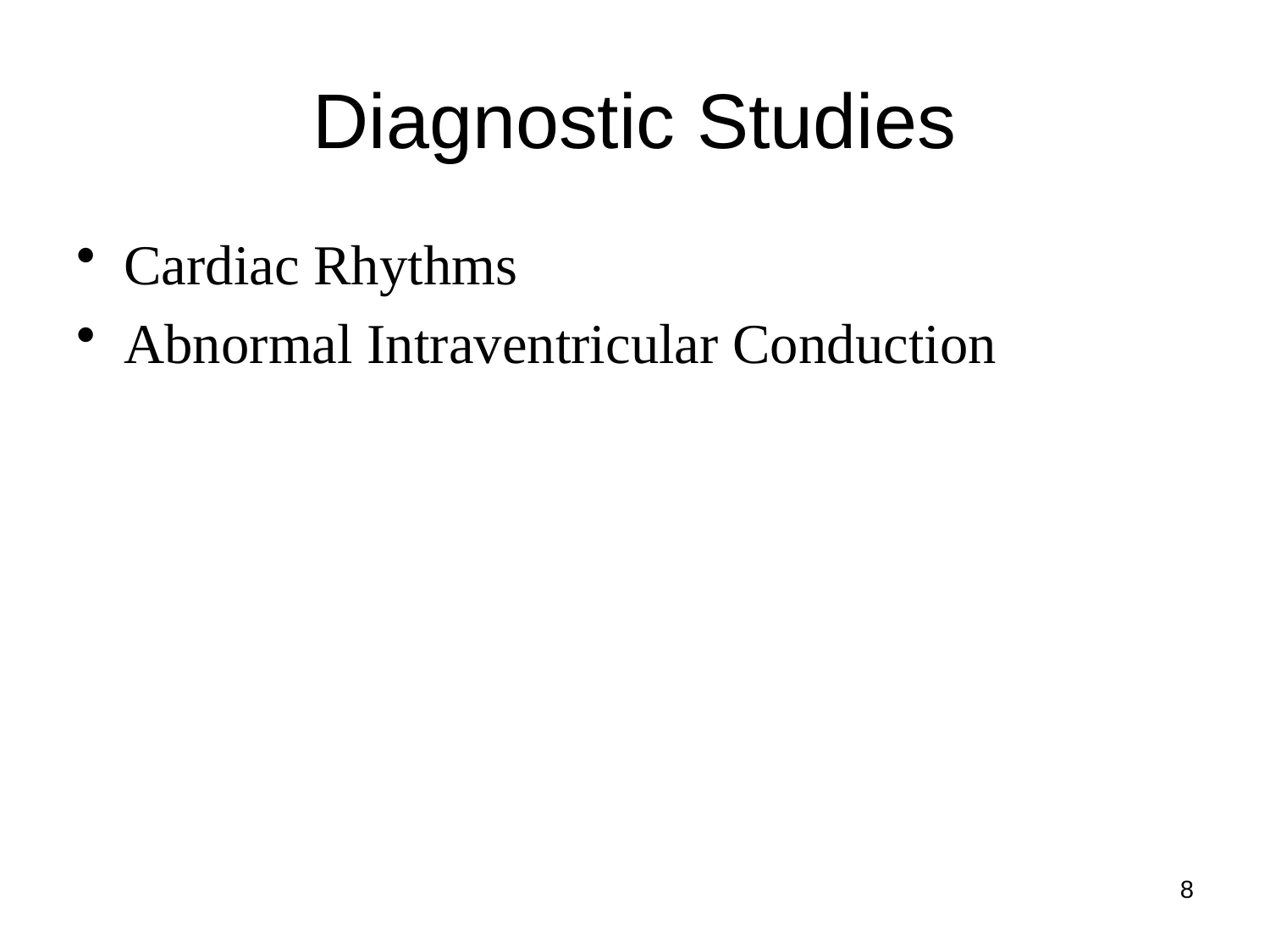

# Diagnostic Studies
Cardiac Rhythms
Abnormal Intraventricular Conduction
8